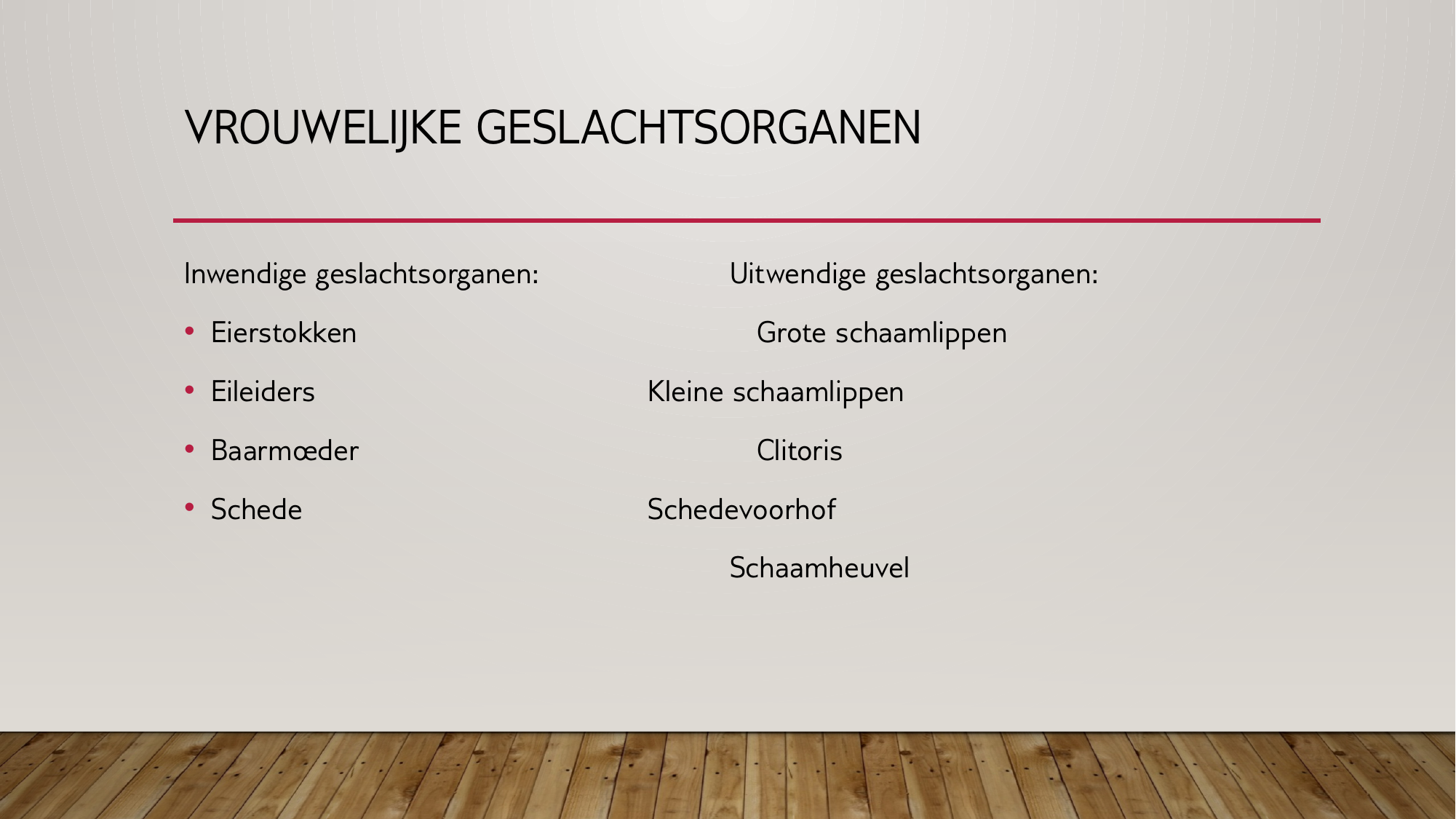

# Vrouwelijke geslachtsorganen
Inwendige geslachtsorganen:		Uitwendige geslachtsorganen:
Eierstokken				Grote schaamlippen
Eileiders				Kleine schaamlippen
Baarmoeder				Clitoris
Schede				Schedevoorhof
					Schaamheuvel